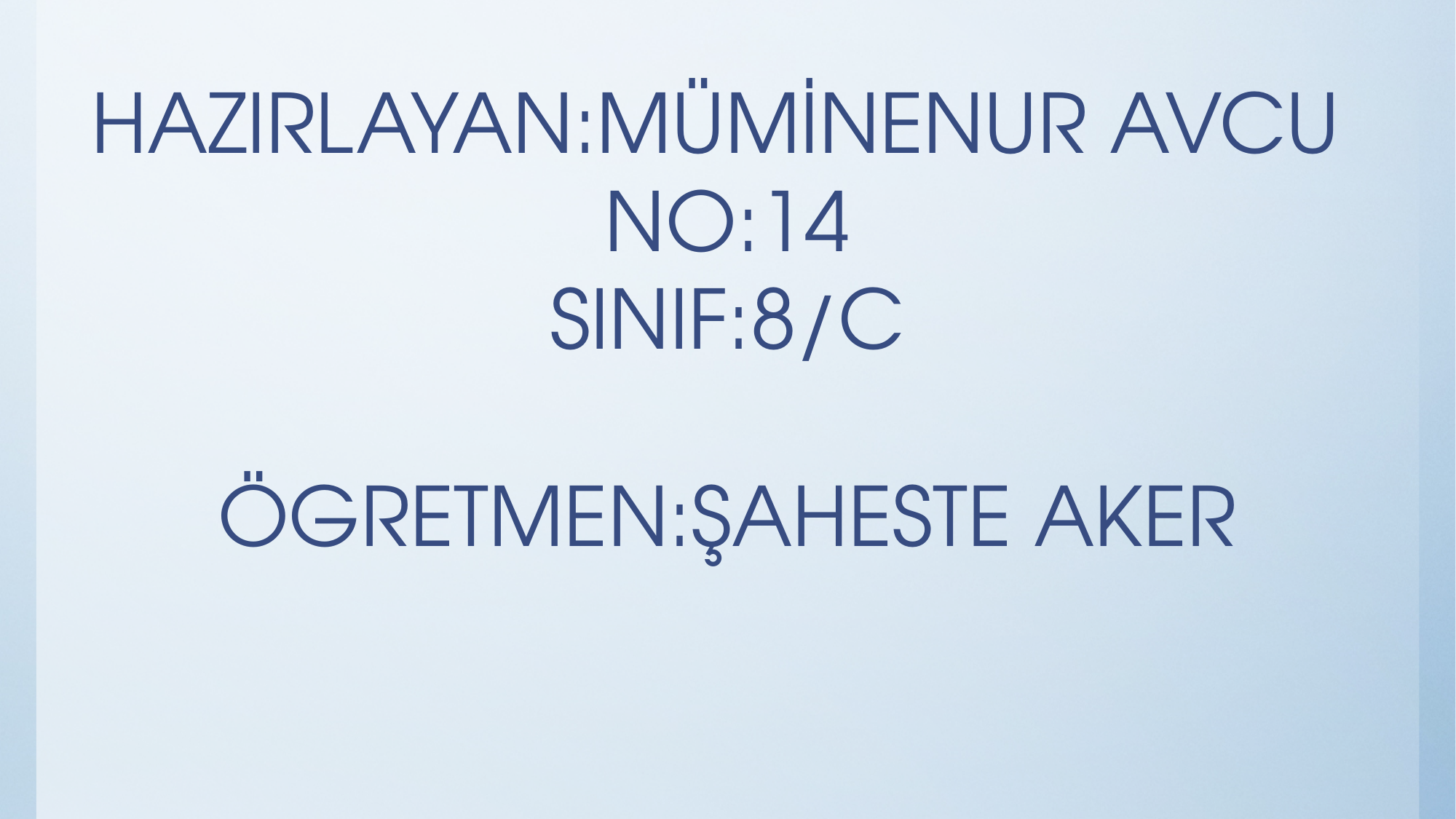

#

HAZIRLAYAN:MÜMİNENUR AVCU
NO:14
SINIF:8/C

ÖGRETMEN:ŞAHESTE AKER